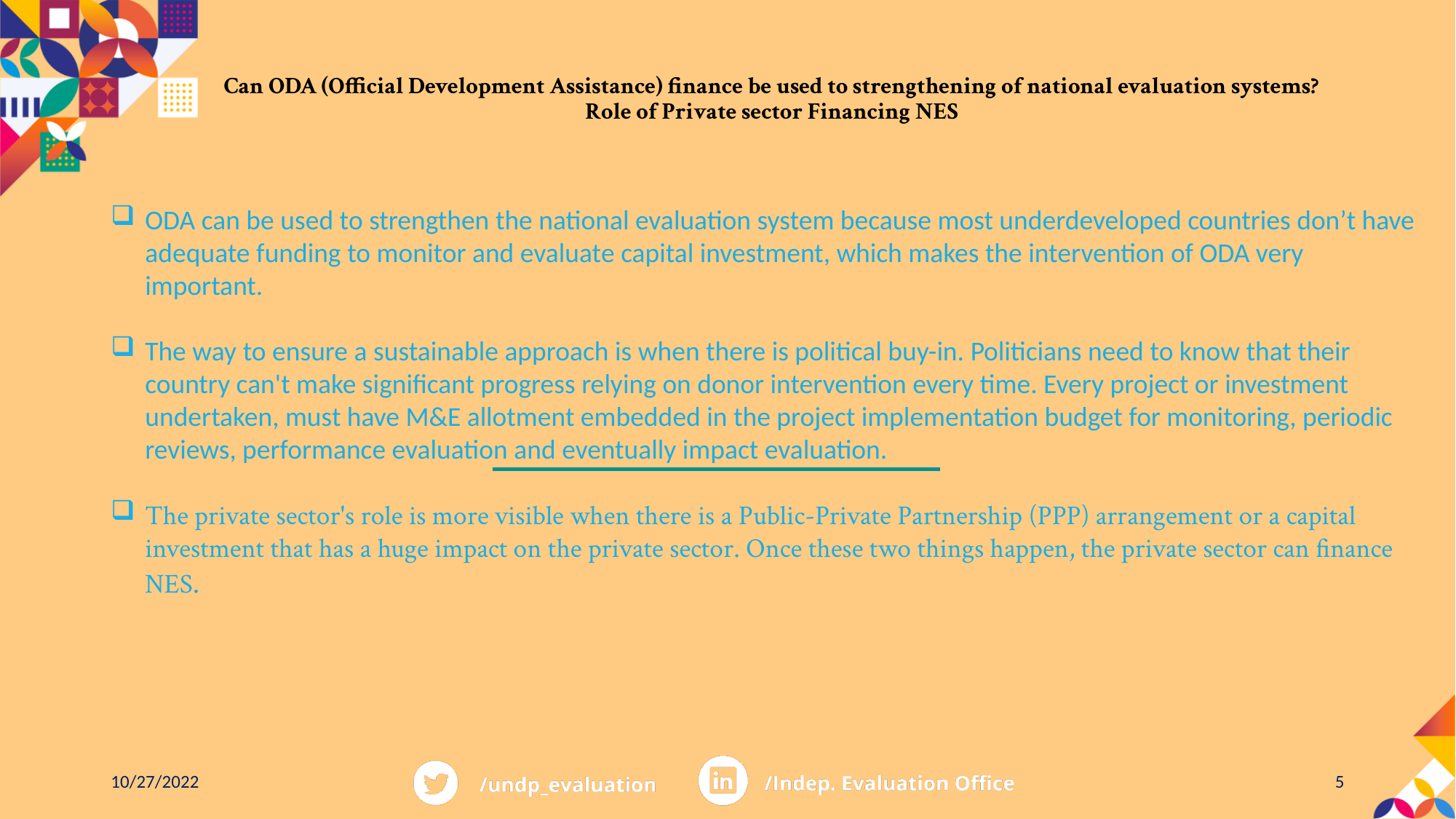

Can ODA (Official Development Assistance) finance be used to strengthening of national evaluation systems?
Role of Private sector Financing NES

ODA can be used to strengthen the national evaluation system because most underdeveloped countries don’t have adequate funding to monitor and evaluate capital investment, which makes the intervention of ODA very important.

The way to ensure a sustainable approach is when there is political buy-in. Politicians need to know that their country can't make significant progress relying on donor intervention every time. Every project or investment undertaken, must have M&E allotment embedded in the project implementation budget for monitoring, periodic reviews, performance evaluation and eventually impact evaluation.

The private sector's role is more visible when there is a Public-Private Partnership (PPP) arrangement or a capital investment that has a huge impact on the private sector. Once these two things happen, the private sector can finance NES.

10/27/2022

5